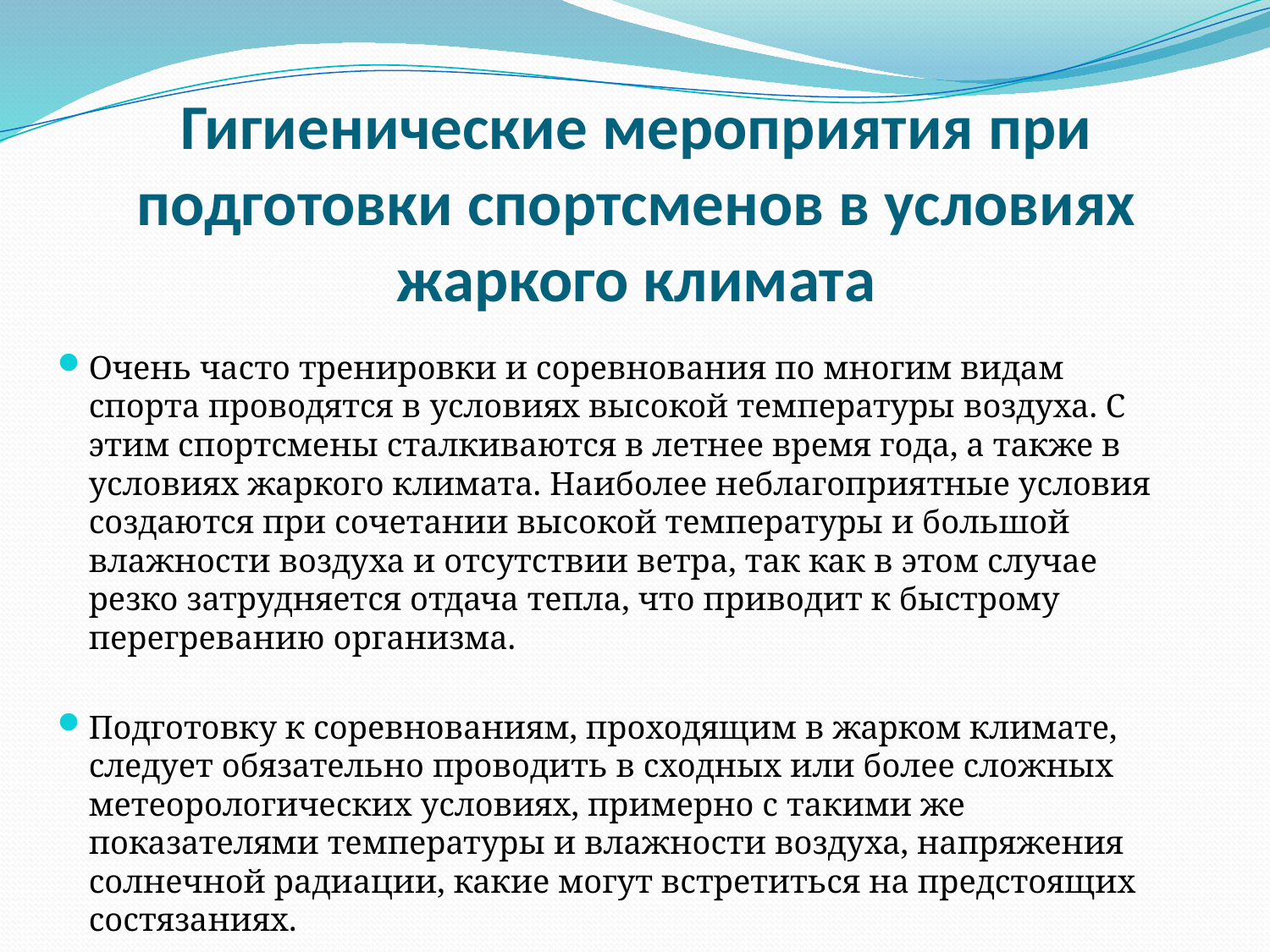

# Гигиенические мероприятия при подготовки спортсменов в условиях жаркого климата
Очень часто тренировки и соревнования по многим видам спорта проводятся в условиях высокой температуры воздуха. С этим спортсмены сталкиваются в летнее время года, а также в условиях жаркого климата. Наиболее неблагоприятные условия создаются при сочетании высокой температуры и большой влажности воздуха и отсутствии ветра, так как в этом случае резко затрудняется отдача тепла, что приводит к быстрому перегреванию организма.

Подготовку к соревнованиям, проходящим в жарком климате, следует обязательно проводить в сходных или более сложных метеорологических условиях, примерно с такими же показателями температуры и влажности воздуха, напряжения солнечной радиации, какие могут встретиться на предстоящих состязаниях.